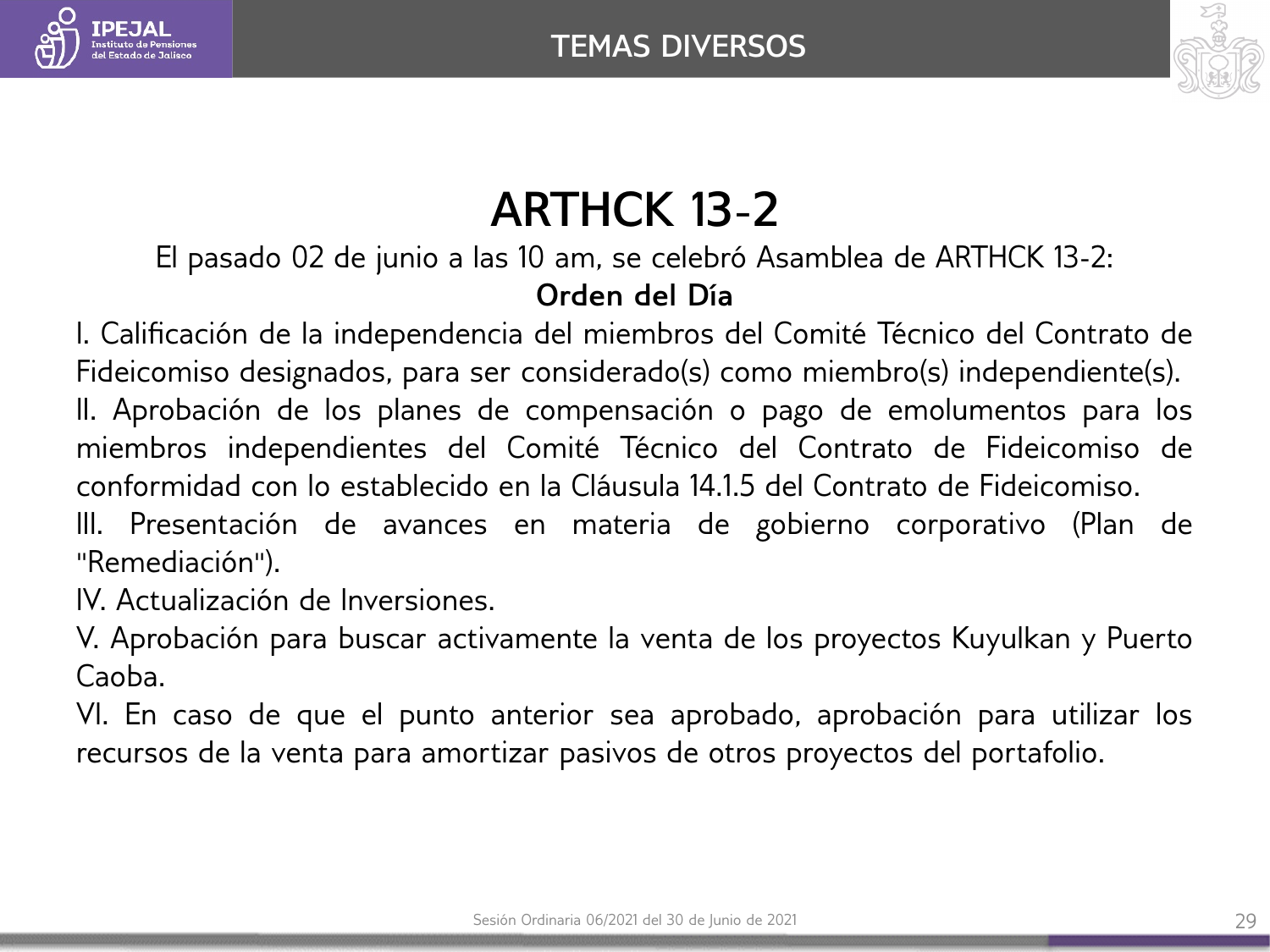

TEMAS DIVERSOS
ARTHCK 13-2
El pasado 02 de junio a las 10 am, se celebró Asamblea de ARTHCK 13-2:
Orden del Día
I. Calificación de la independencia del miembros del Comité Técnico del Contrato de Fideicomiso designados, para ser considerado(s) como miembro(s) independiente(s).
II. Aprobación de los planes de compensación o pago de emolumentos para los miembros independientes del Comité Técnico del Contrato de Fideicomiso de conformidad con lo establecido en la Cláusula 14.1.5 del Contrato de Fideicomiso.
III. Presentación de avances en materia de gobierno corporativo (Plan de "Remediación").
IV. Actualización de Inversiones.
V. Aprobación para buscar activamente la venta de los proyectos Kuyulkan y Puerto Caoba.
VI. En caso de que el punto anterior sea aprobado, aprobación para utilizar los recursos de la venta para amortizar pasivos de otros proyectos del portafolio.
Sesión Ordinaria 06/2021 del 30 de Junio de 2021
29